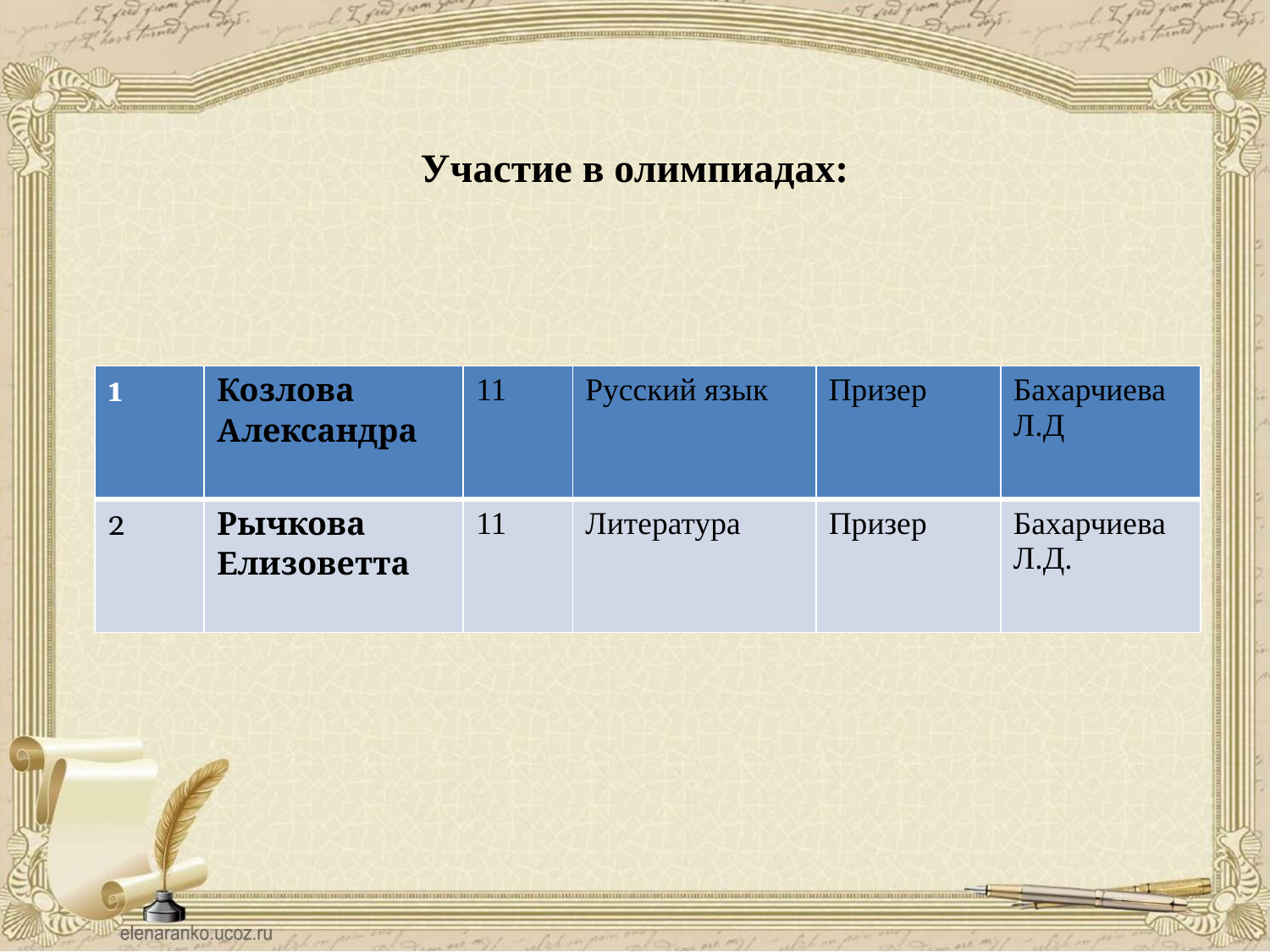

# Участие в олимпиадах:
| 1 | Козлова Александра | 11 | Русский язык | Призер | Бахарчиева Л.Д |
| --- | --- | --- | --- | --- | --- |
| 2 | Рычкова Елизоветта | 11 | Литература | Призер | Бахарчиева Л.Д. |